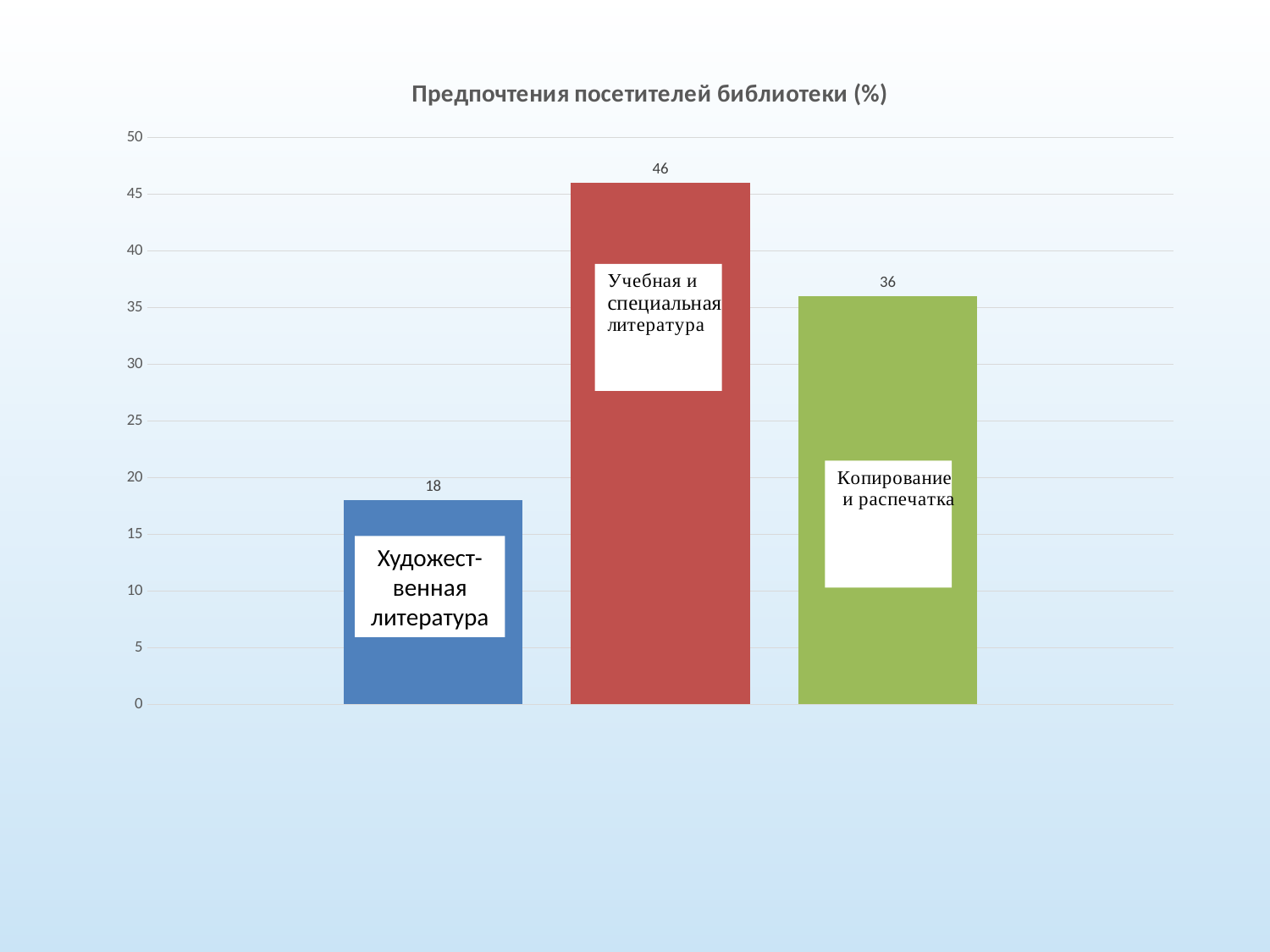

### Chart: Предпочтения посетителей библиотеки (%)

| Category |  |  |  |
|---|---|---|---|
Художест-
венная литература